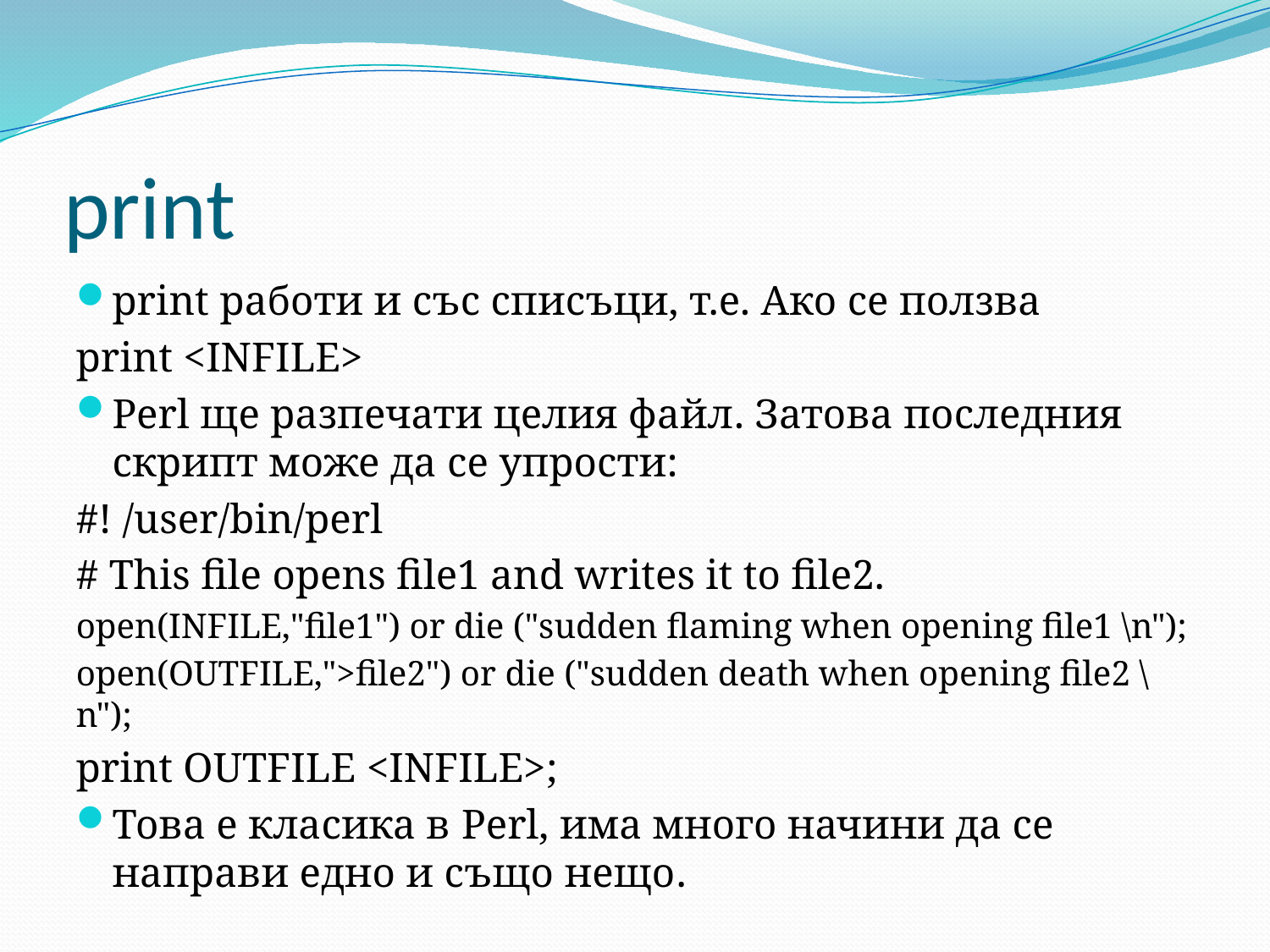

# print
print работи и със списъци, т.е. Ако се ползва
print <INFILE>
Perl ще разпечати целия файл. Затова последния скрипт може да се упрости:
#! /user/bin/perl
# This file opens file1 and writes it to file2.
open(INFILE,"file1") or die ("sudden flaming when opening file1 \n");
open(OUTFILE,">file2") or die ("sudden death when opening file2 \n");
print OUTFILE <INFILE>;
Това е класика в Perl, има много начини да се направи едно и също нещо.